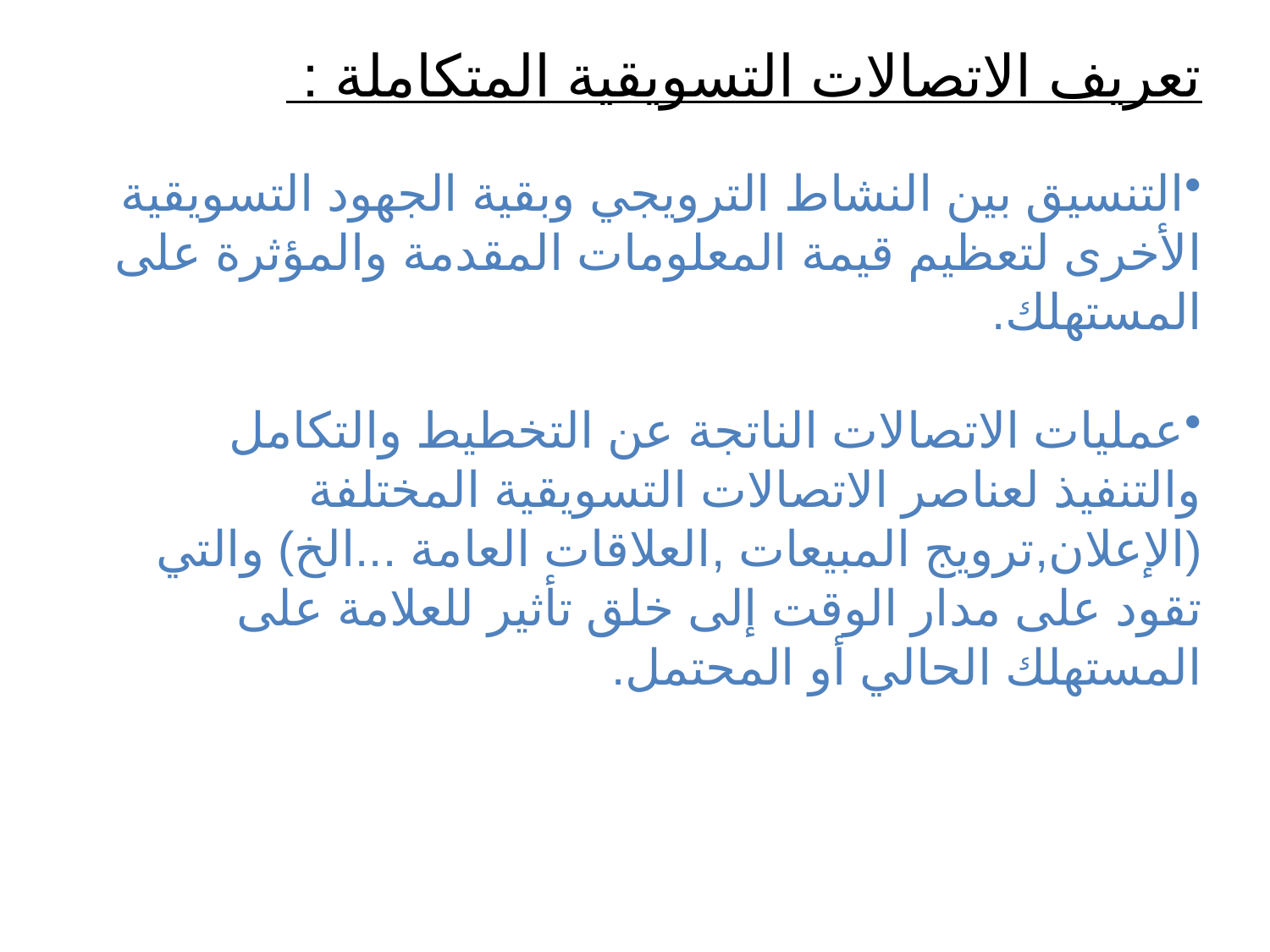

تعريف الاتصالات التسويقية المتكاملة :

التنسيق بين النشاط الترويجي وبقية الجهود التسويقية الأخرى لتعظيم قيمة المعلومات المقدمة والمؤثرة على المستهلك.

عمليات الاتصالات الناتجة عن التخطيط والتكامل والتنفيذ لعناصر الاتصالات التسويقية المختلفة (الإعلان,ترويج المبيعات ,العلاقات العامة ...الخ) والتي تقود على مدار الوقت إلى خلق تأثير للعلامة على المستهلك الحالي أو المحتمل.